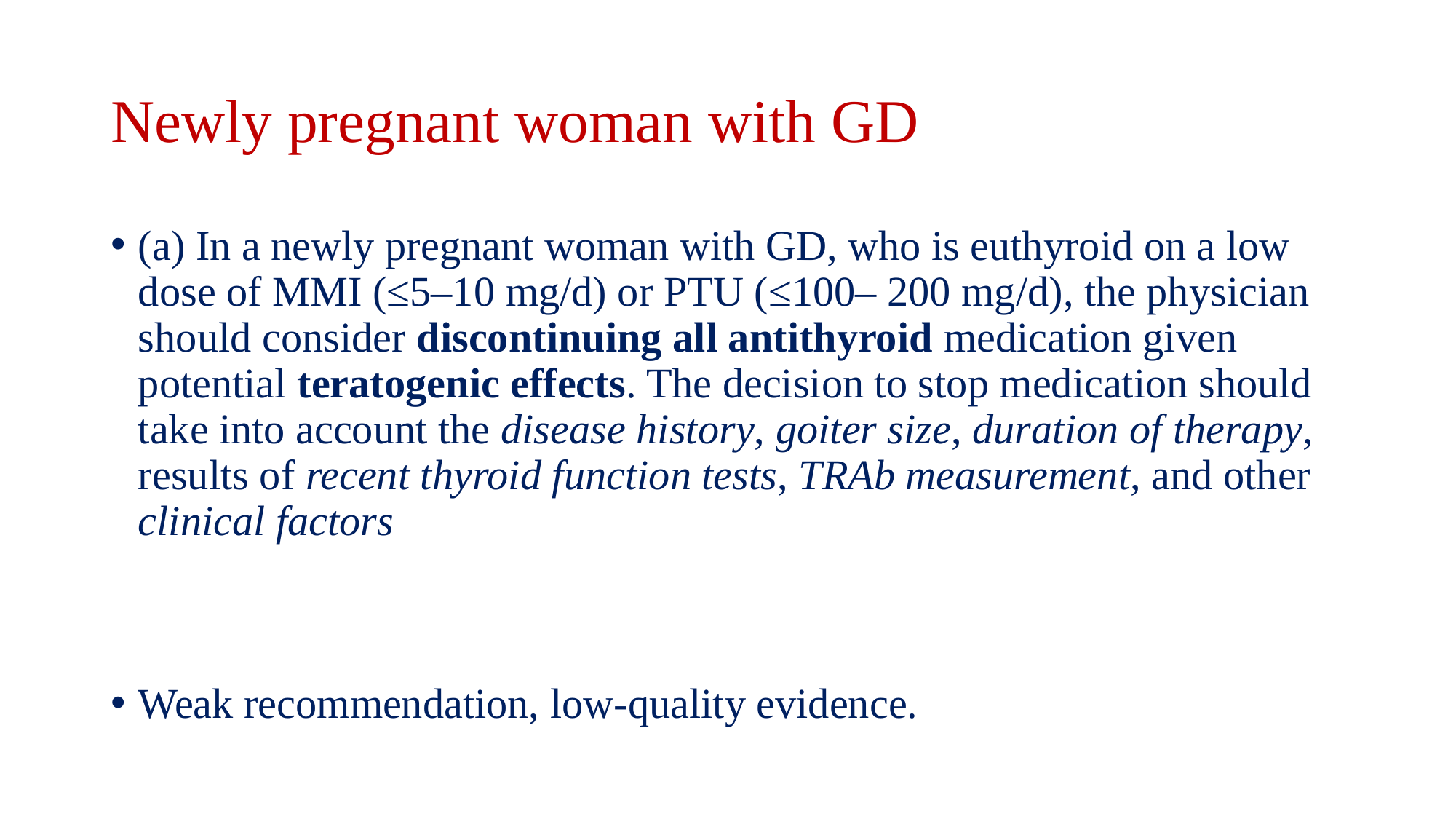

# Newly pregnant woman with GD
(a) In a newly pregnant woman with GD, who is euthyroid on a low dose of MMI (≤5–10 mg/d) or PTU (≤100– 200 mg/d), the physician should consider discontinuing all antithyroid medication given potential teratogenic effects. The decision to stop medication should take into account the disease history, goiter size, duration of therapy, results of recent thyroid function tests, TRAb measurement, and other clinical factors

Weak recommendation, low-quality evidence.